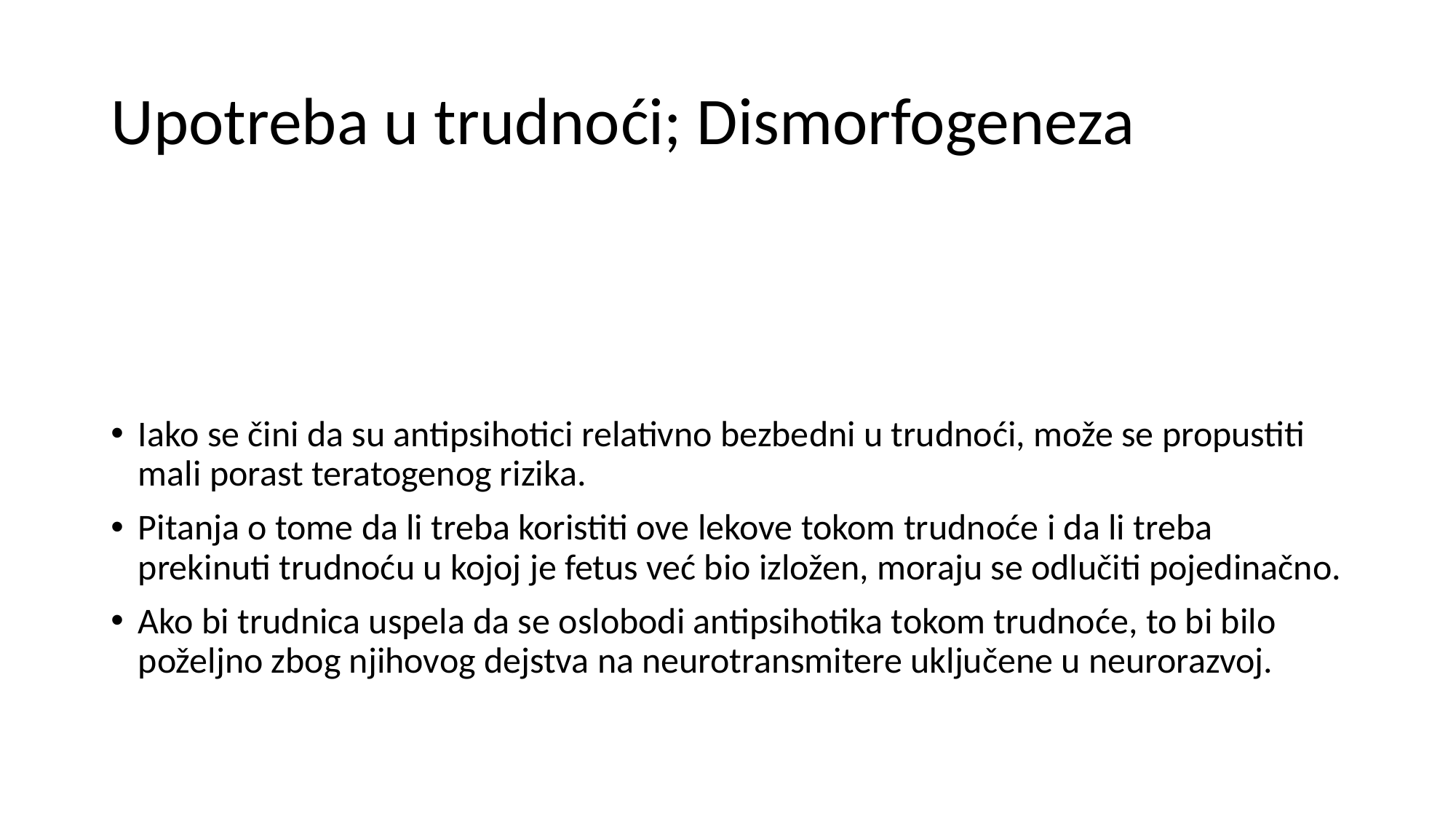

# Upotreba u trudnoći; Dismorfogeneza
Iako se čini da su antipsihotici relativno bezbedni u trudnoći, može se propustiti mali porast teratogenog rizika.
Pitanja o tome da li treba koristiti ove lekove tokom trudnoće i da li treba prekinuti trudnoću u kojoj je fetus već bio izložen, moraju se odlučiti pojedinačno.
Ako bi trudnica uspela da se oslobodi antipsihotika tokom trudnoće, to bi bilo poželjno zbog njihovog dejstva na neurotransmitere uključene u neurorazvoj.